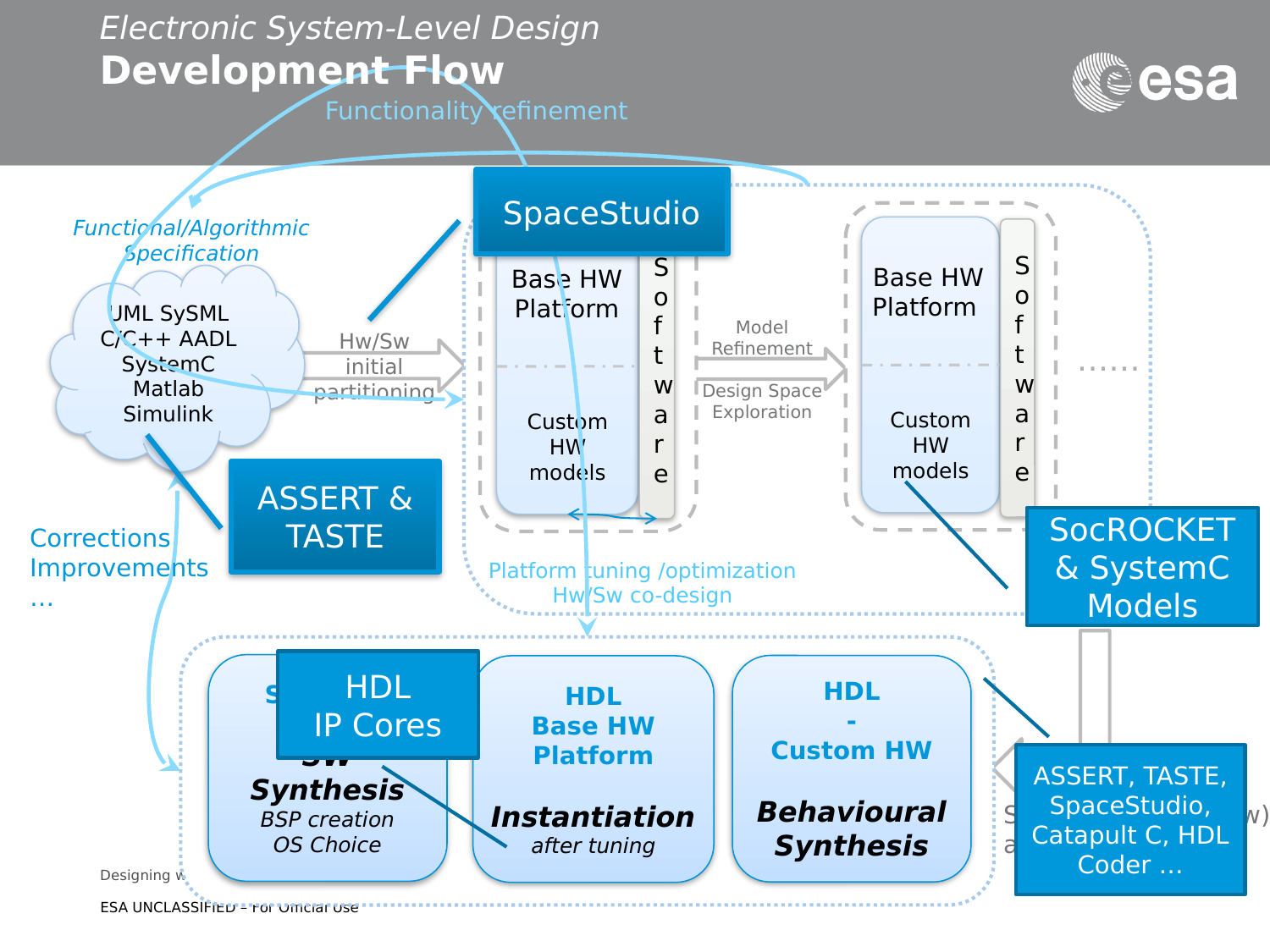

# Electronic System-Level Design Development Flow
Functionality refinement
SpaceStudio

 Base HW
Platform
Custom HW models
Software

Base HW
Platform
Custom HW models
Software
Functional/Algorithmic Specification
UML SySML
C/C++ AADL SystemC Matlab Simulink
……
Hw/Sw initial partitioning
Model
Refinement

Design Space Exploration
ASSERT & TASTE
Corrections
Improvements
…
SocROCKET & SystemC Models
Corrections
Improvements
…
Platform tuning /optimization
Hw/Sw co-design

HDL
IP Cores
Software

SW Synthesis
BSP creation
OS Choice
HDL
-
Custom HW

Behavioural
Synthesis

HDL
Base HW Platform

Instantiation after tuning
ASSERT, TASTE, SpaceStudio, Catapult C, HDL Coder …
Synthesis to RTL (hw)
and ASM (sw)